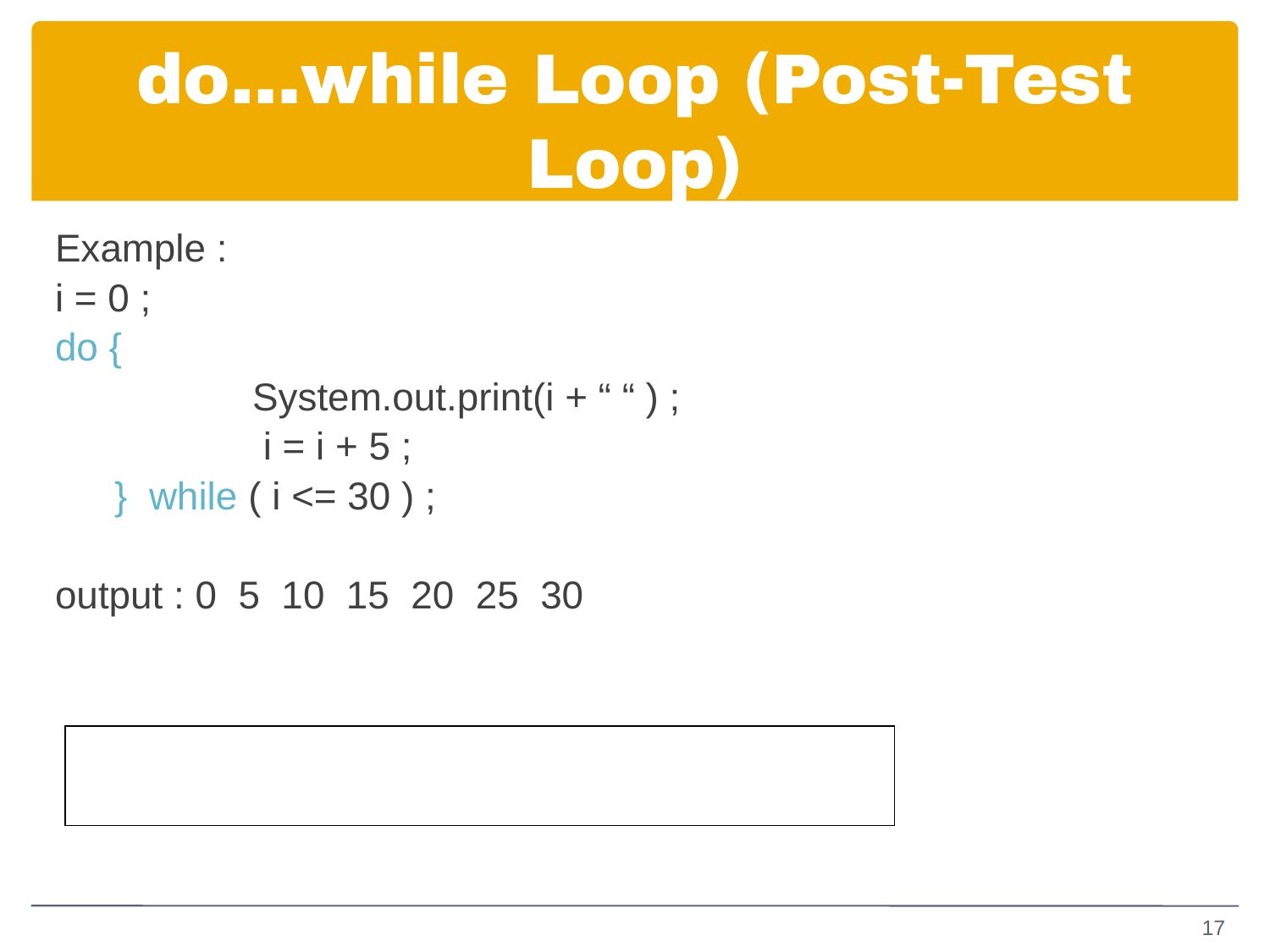

# do…while Loop (Post-Test Loop)
Example :
i = 0 ;
do {
		   System.out.print(i + “ “ ) ;
		    i = i + 5 ;
	  }  while ( i <= 30 ) ;

output : 0  5  10  15  20  25  30

17